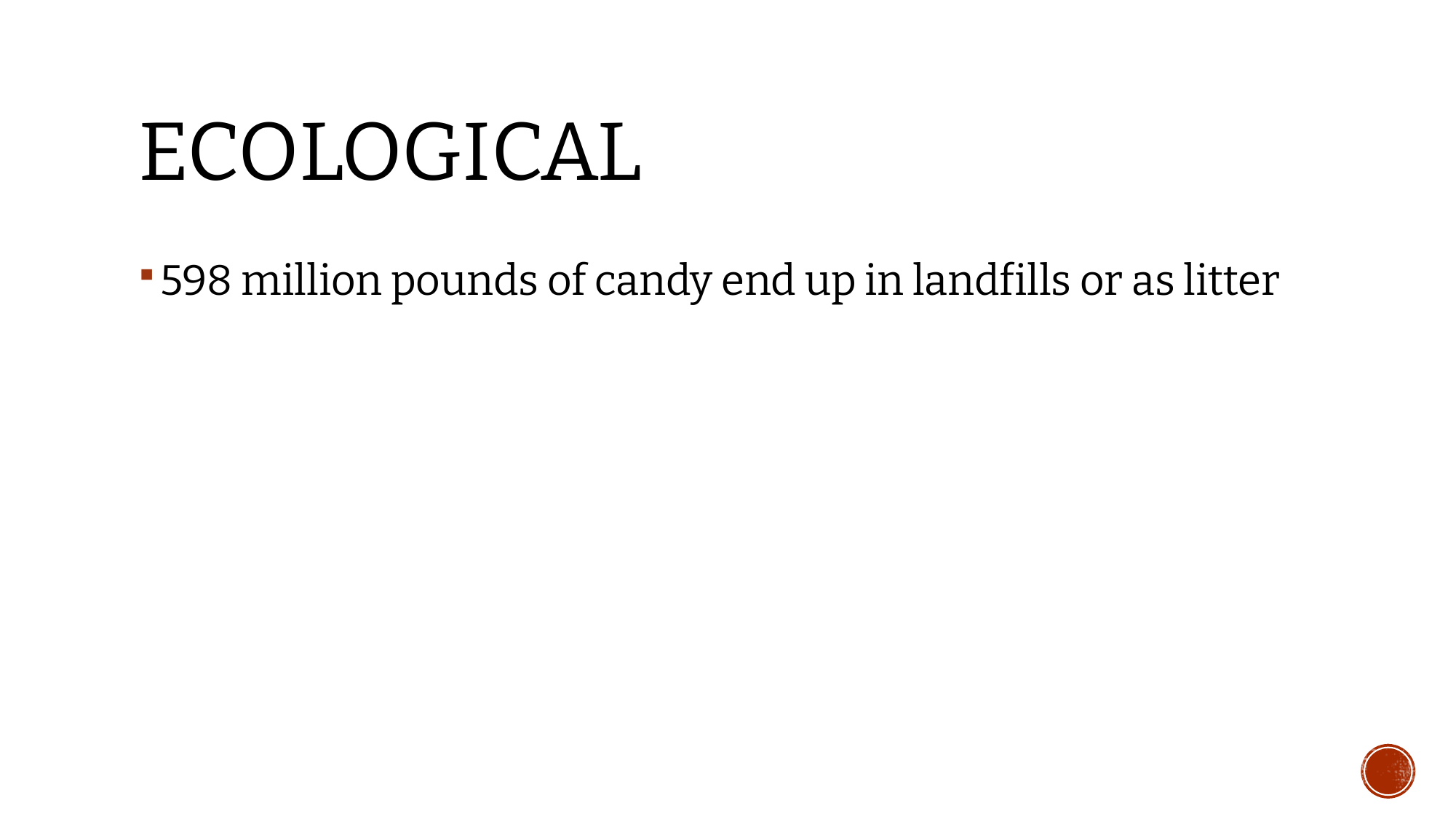

# Ecological
598 million pounds of candy end up in landfills or as litter